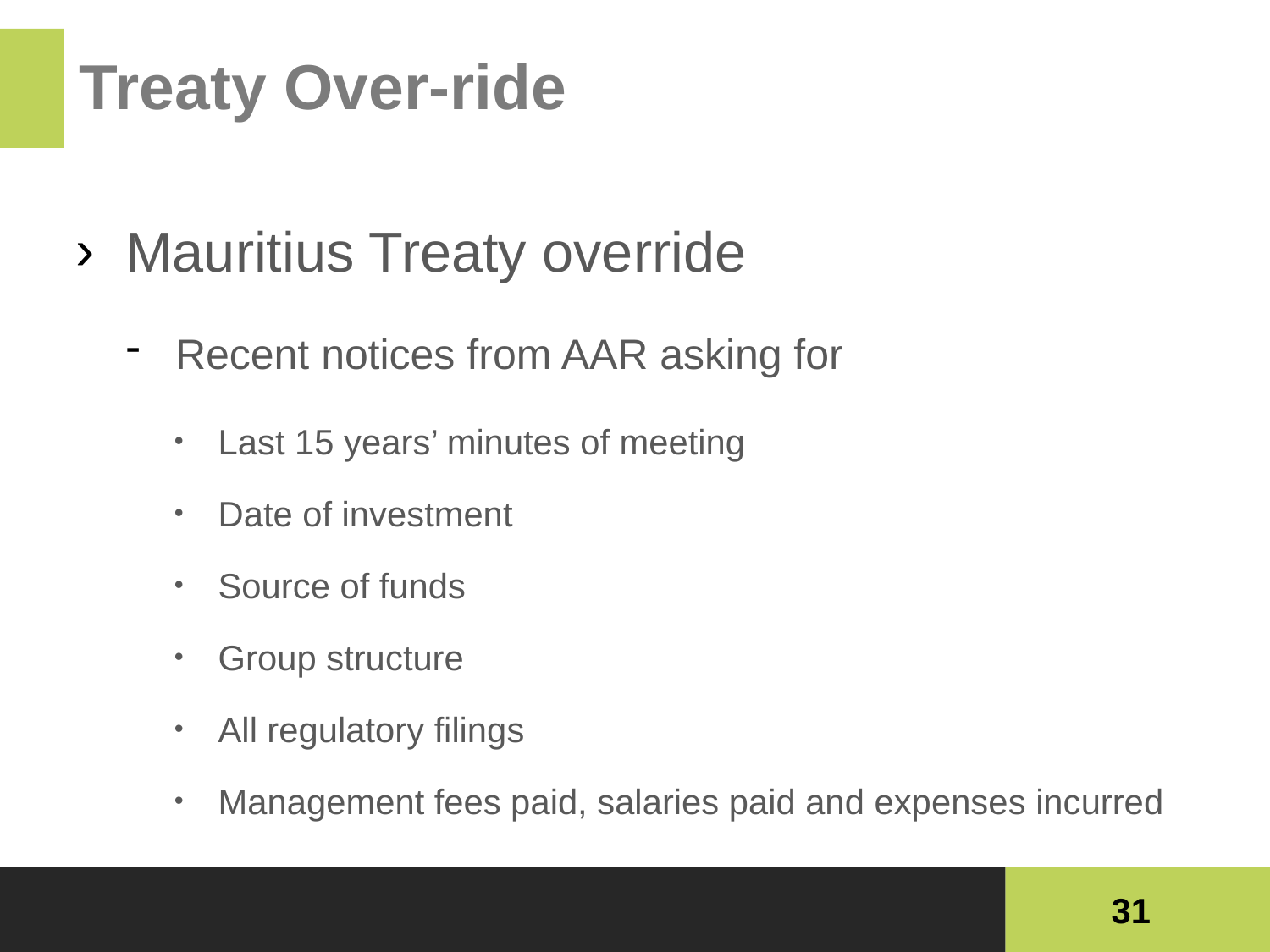

# Treaty Over-ride
Mauritius Treaty override
Recent notices from AAR asking for
Last 15 years’ minutes of meeting
Date of investment
Source of funds
Group structure
All regulatory filings
Management fees paid, salaries paid and expenses incurred